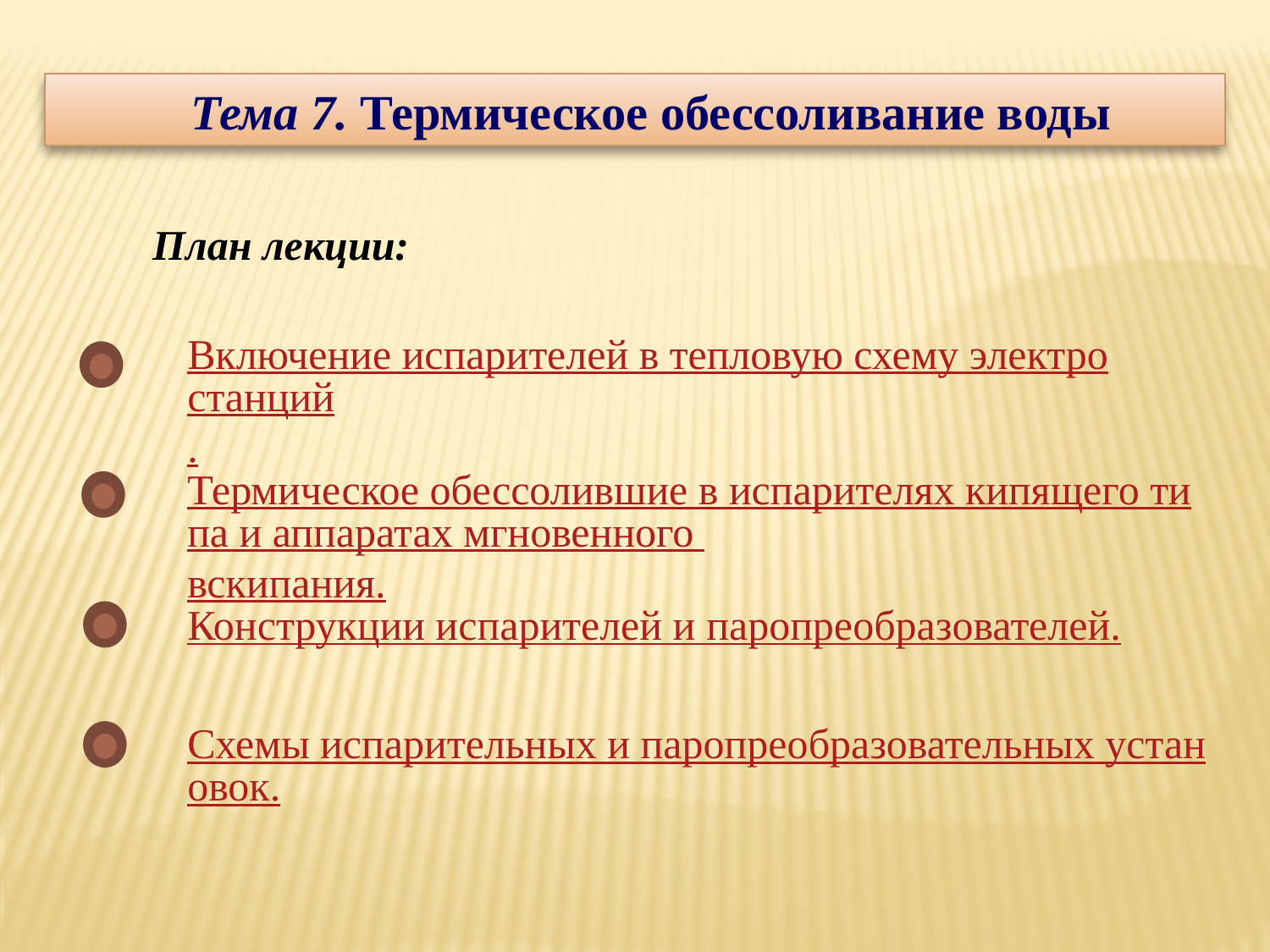

Тема 7. Термическое обессоливание воды
План лекции:
Включение испарителей в тепловую схему электростанций.

Термическое обессолившие в испарителях кипящего типа и аппаратах мгновенного вскипания.

Конструкции испарителей и паропреобразователей.

Схемы испарительных и паропреобразовательных установок.